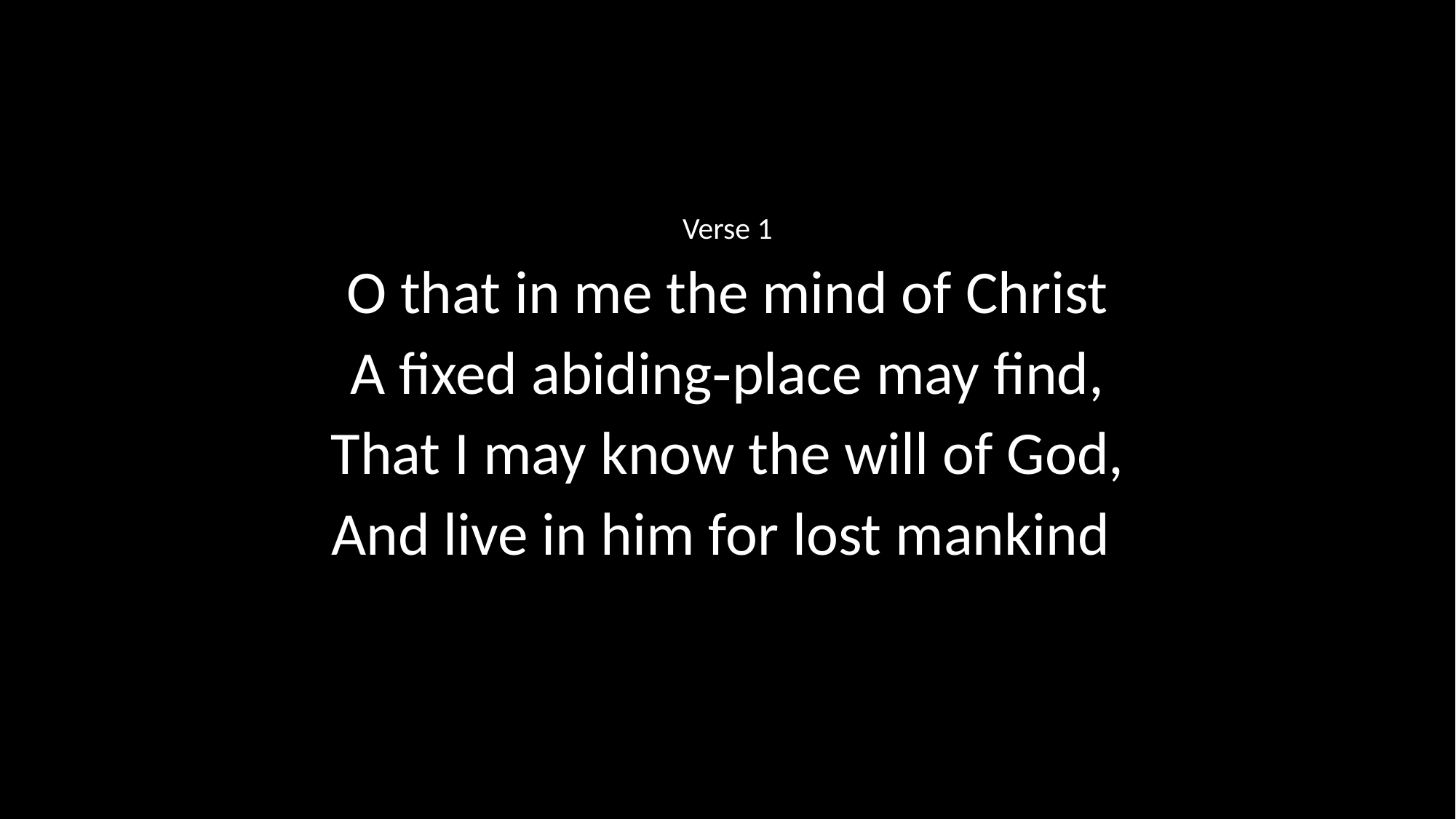

Verse 1
O that in me the mind of Christ
A fixed abiding‑place may find,
That I may know the will of God,
And live in him for lost mankind